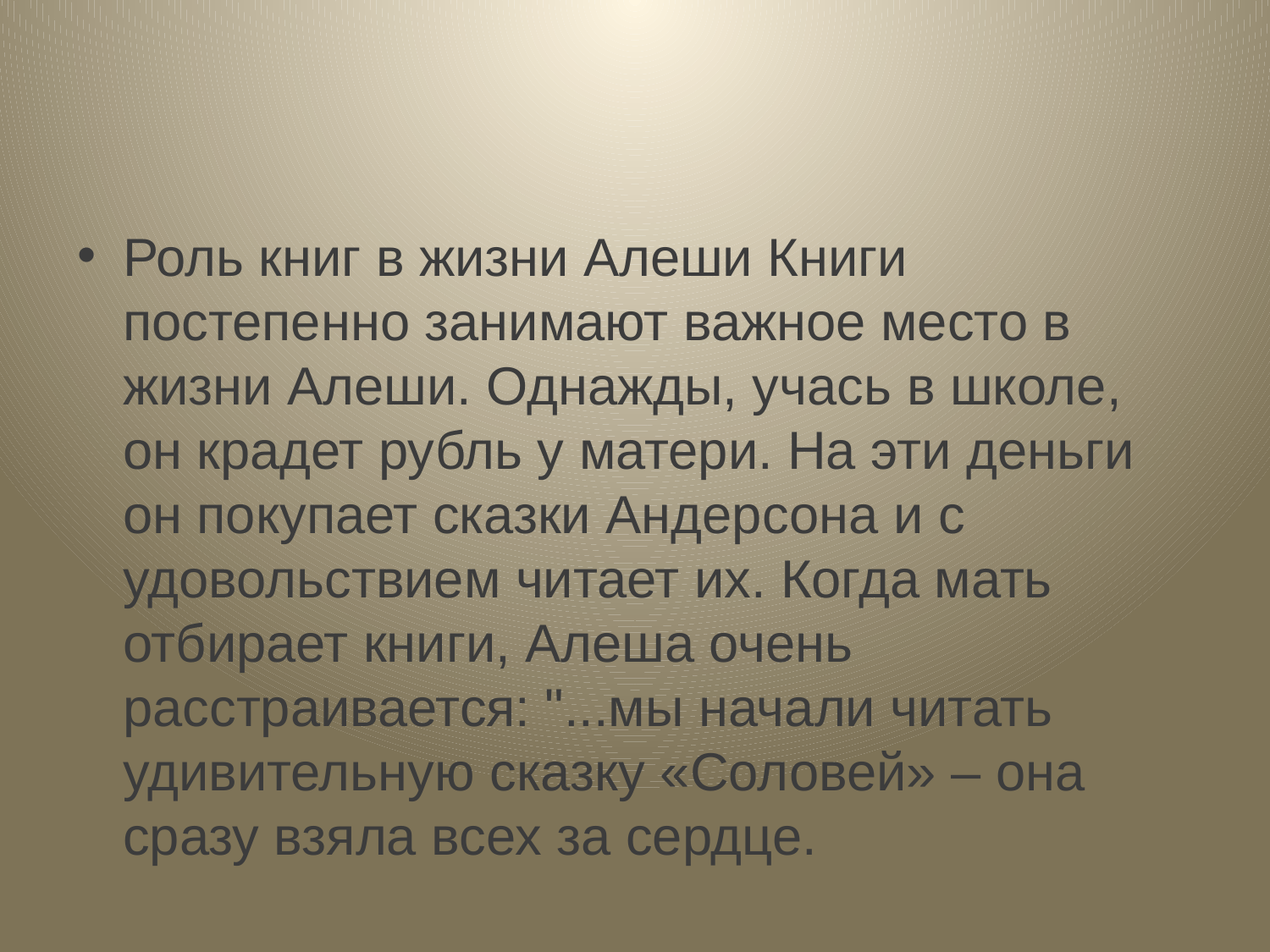

#
Роль книг в жизни Алеши Книги постепенно занимают важное место в жизни Алеши. Однажды, учась в школе, он крадет рубль у матери. На эти деньги он покупает сказки Андерсона и с удовольствием читает их. Когда мать отбирает книги, Алеша очень расстраивается: "...мы начали читать удивительную сказку «Соловей» – она сразу взяла всех за сердце.